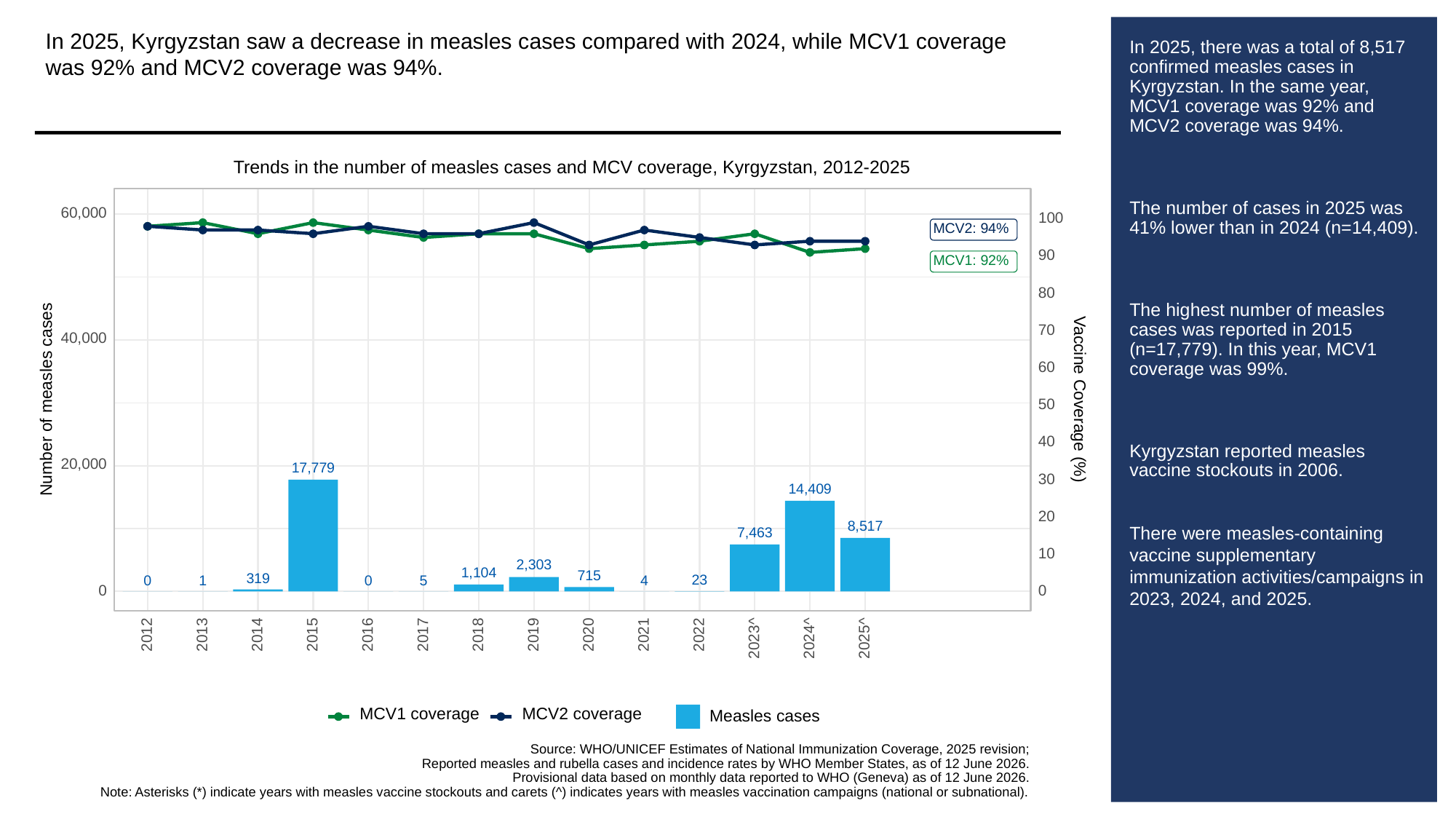

In 2025, Kyrgyzstan saw a decrease in measles cases compared with 2024, while MCV1 coverage was 92% and MCV2 coverage was 94%.
# In 2025, there was a total of 8,517 confirmed measles cases in Kyrgyzstan. In the same year, MCV1 coverage was 92% and MCV2 coverage was 94%.

The number of cases in 2025 was 41% lower than in 2024 (n=14,409).

The highest number of measles cases was reported in 2015 (n=17,779). In this year, MCV1 coverage was 99%.

Kyrgyzstan reported measles vaccine stockouts in 2006.

There were measles-containing vaccine supplementary immunization activities/campaigns in 2023, 2024, and 2025.

Trends in the number of measles cases and MCV coverage, Kyrgyzstan, 2012-2025

60,000
100

MCV2: 94%

90

MCV1: 92%

80
70
40,000

60
Vaccine Coverage (%)
Number of measles cases
50

40
20,000
17,779

30

14,409

20
8,517
7,463

10
2,303
1,104
715
319
23
0
0
5
1
4

0
0

2013
2012
2014
2015
2016
2017
2018
2019
2020
2021
2022
2023^
2024^
2025^

MCV1 coverage
MCV2 coverage
Measles cases

Source: WHO/UNICEF Estimates of National Immunization Coverage, 2025 revision;
Reported measles and rubella cases and incidence rates by WHO Member States, as of 12 June 2026.
Provisional data based on monthly data reported to WHO (Geneva) as of 12 June 2026.
Note: Asterisks (*) indicate years with measles vaccine stockouts and carets (^) indicates years with measles vaccination campaigns (national or subnational).